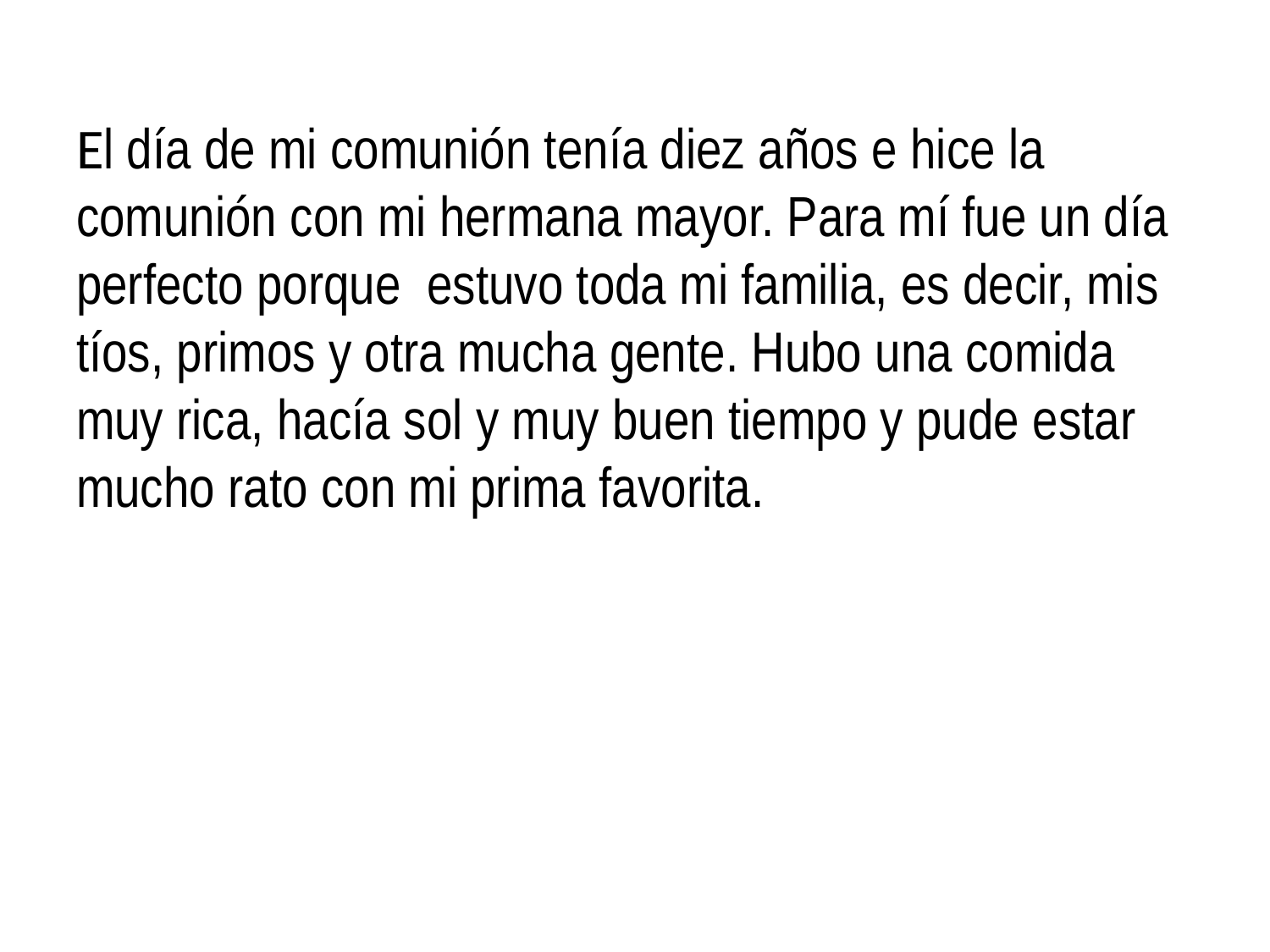

El día de mi comunión tenía diez años e hice la comunión con mi hermana mayor. Para mí fue un día perfecto porque  estuvo toda mi familia, es decir, mis tíos, primos y otra mucha gente. Hubo una comida muy rica, hacía sol y muy buen tiempo y pude estar mucho rato con mi prima favorita.